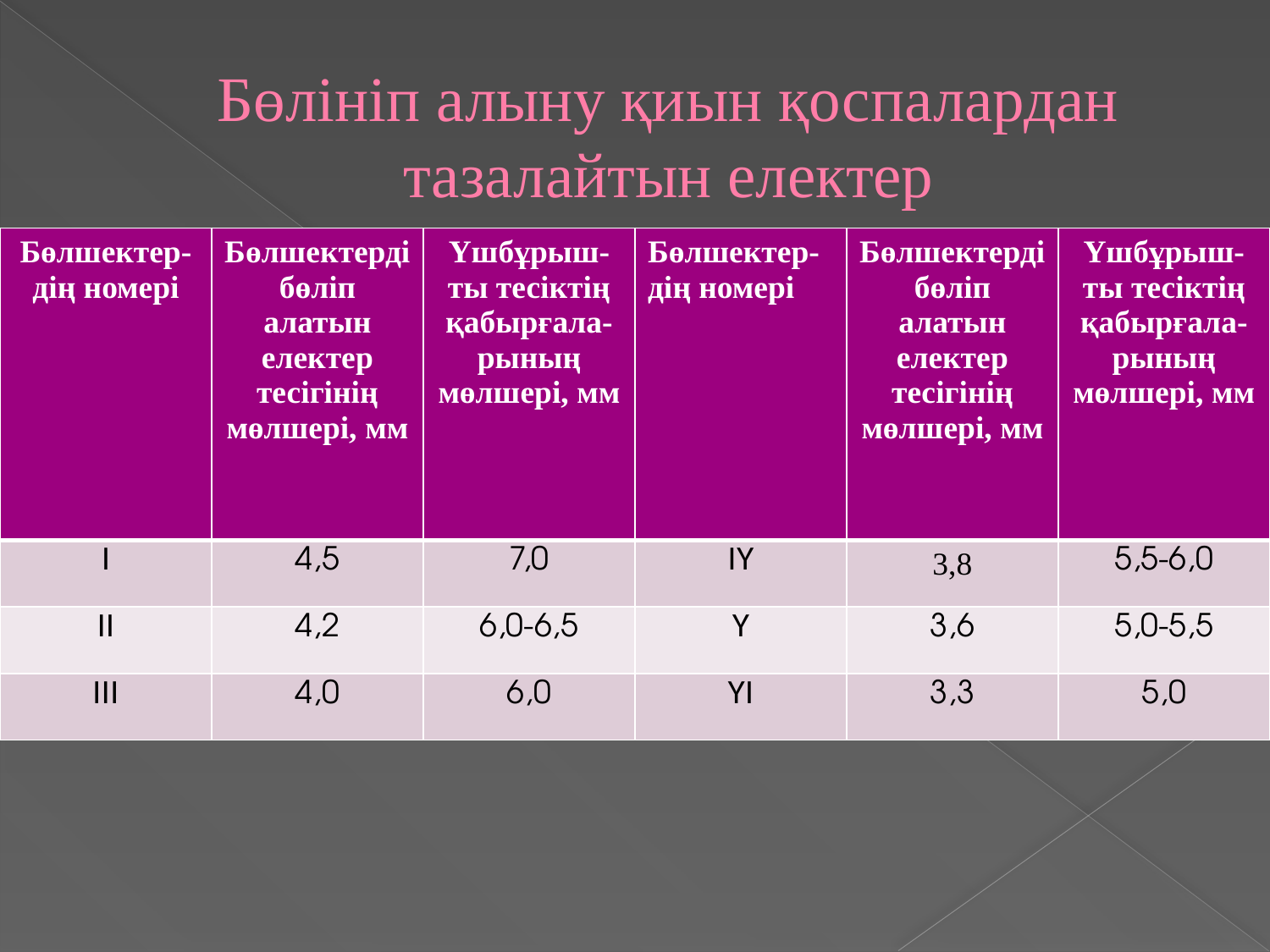

# Бөлініп алыну қиын қоспалардан тазалайтын електер
| Бөлшектер-дің номері | Бөлшектерді бөліп алатын електер тесігінің мөлшері, мм | Үшбұрыш-ты тесіктің қабырғала-рының мөлшері, мм | Бөлшектер-дің номері | Бөлшектерді бөліп алатын електер тесігінің мөлшері, мм | Үшбұрыш-ты тесіктің қабырғала-рының мөлшері, мм |
| --- | --- | --- | --- | --- | --- |
| І | 4,5 | 7,0 | ІҮ | 3,8 | 5,5-6,0 |
| ІІ | 4,2 | 6,0-6,5 | Ү | 3,6 | 5,0-5,5 |
| ІІІ | 4,0 | 6,0 | ҮІ | 3,3 | 5,0 |